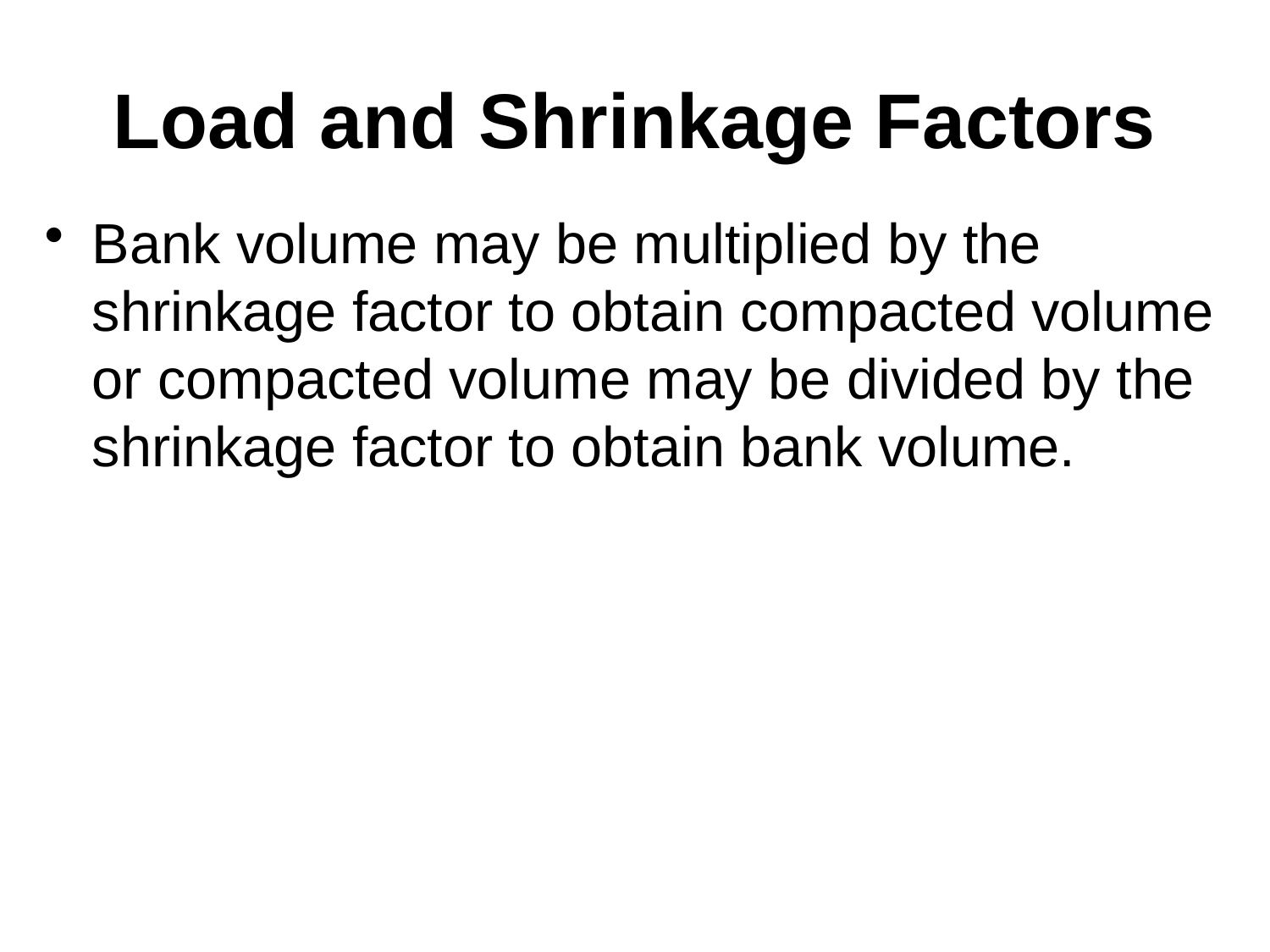

# Load and Shrinkage Factors
Bank volume may be multiplied by the shrinkage factor to obtain compacted volume or compacted volume may be divided by the shrinkage factor to obtain bank volume.